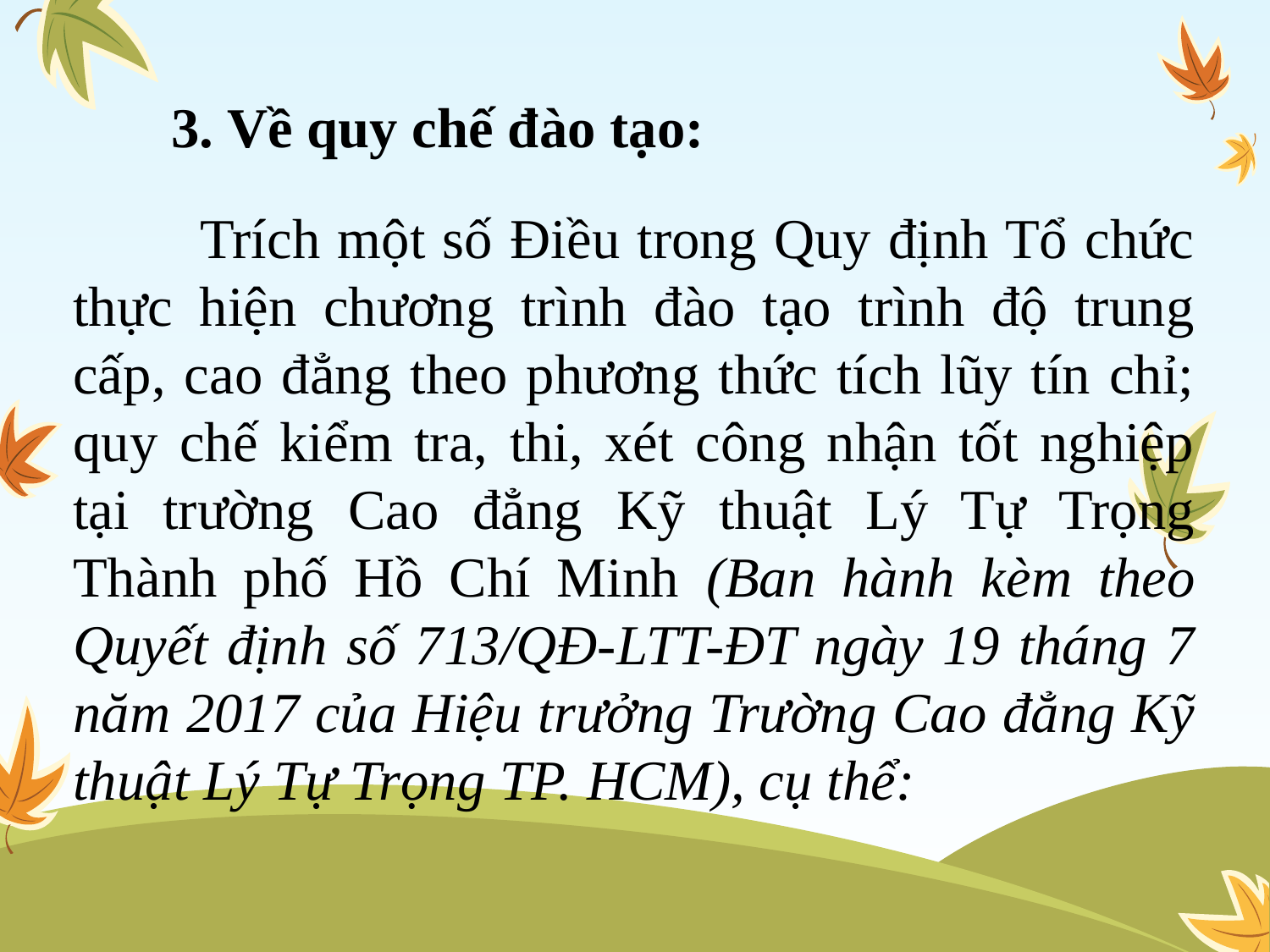

# 3. Về quy chế đào tạo:
	Trích một số Điều trong Quy định Tổ chức thực hiện chương trình đào tạo trình độ trung cấp, cao đẳng theo phương thức tích lũy tín chỉ; quy chế kiểm tra, thi, xét công nhận tốt nghiệp tại trường Cao đẳng Kỹ thuật Lý Tự Trọng Thành phố Hồ Chí Minh (Ban hành kèm theo Quyết định số 713/QĐ-LTT-ĐT ngày 19 tháng 7 năm 2017 của Hiệu trưởng Trường Cao đẳng Kỹ thuật Lý Tự Trọng TP. HCM), cụ thể: